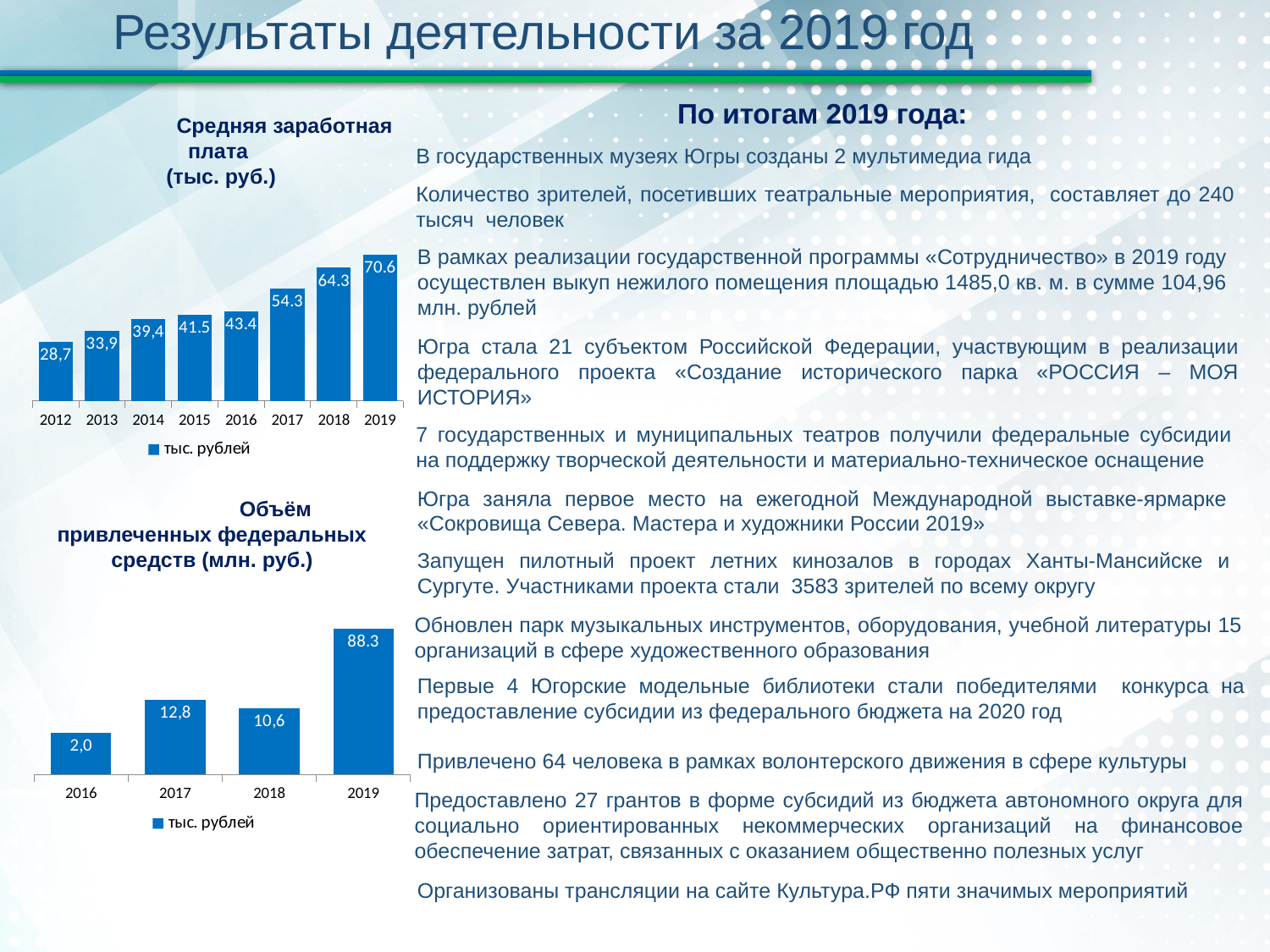

Результаты деятельности за 2019 год

По итогам 2019 года:
	Средняя заработная плата
(тыс. руб.)
В государственных музеях Югры созданы 2 мультимедиа гида
Количество зрителей, посетивших театральные мероприятия,  составляет до 240 тысяч  человек

### Chart

| Category | тыс. рублей   |
|---|---|
| 2012 | 28.7 |
| 2013 | 33.9 |
| 2014 | 39.4 |
| 2015 | 41.5 |
| 2016 | 43.4 |
| 2017 | 54.3 |
| 2018 | 64.3 |
| 2019 | 70.6 |
В рамках реализации государственной программы «Сотрудничество» в 2019 году осуществлен выкуп нежилого помещения площадью 1485,0 кв. м. в сумме 104,96 млн. рублей
Югра стала 21 субъектом Российской Федерации, участвующим в реализации федерального проекта «Создание исторического парка «РОССИЯ – МОЯ ИСТОРИЯ»
7 государственных и муниципальных театров получили федеральные субсидии на поддержку творческой деятельности и материально-техническое оснащение
Югра заняла первое место на ежегодной Международной выставке-ярмарке «Сокровища Севера. Мастера и художники России 2019»
	Объём привлеченных федеральных средств (млн. руб.)
Запущен пилотный проект летних кинозалов в городах Ханты-Мансийске и Сургуте. Участниками проекта стали  3583 зрителей по всему округу

### Chart

| Category | тыс. рублей   |
|---|---|
| 2016 | 25.0 |
| 2017 | 45.0 |
| 2018 | 40.0 |
| 2019 | 88.3 |
Обновлен парк музыкальных инструментов, оборудования, учебной литературы 15 организаций в сфере художественного образования
Первые 4 Югорские модельные библиотеки стали победителями  конкурса на предоставление субсидии из федерального бюджета на 2020 год
Привлечено 64 человека в рамках волонтерского движения в сфере культуры
Предоставлено 27 грантов в форме субсидий из бюджета автономного округа для социально ориентированных некоммерческих организаций на финансовое обеспечение затрат, связанных с оказанием общественно полезных услуг
Организованы трансляции на сайте Культура.РФ пяти значимых мероприятий